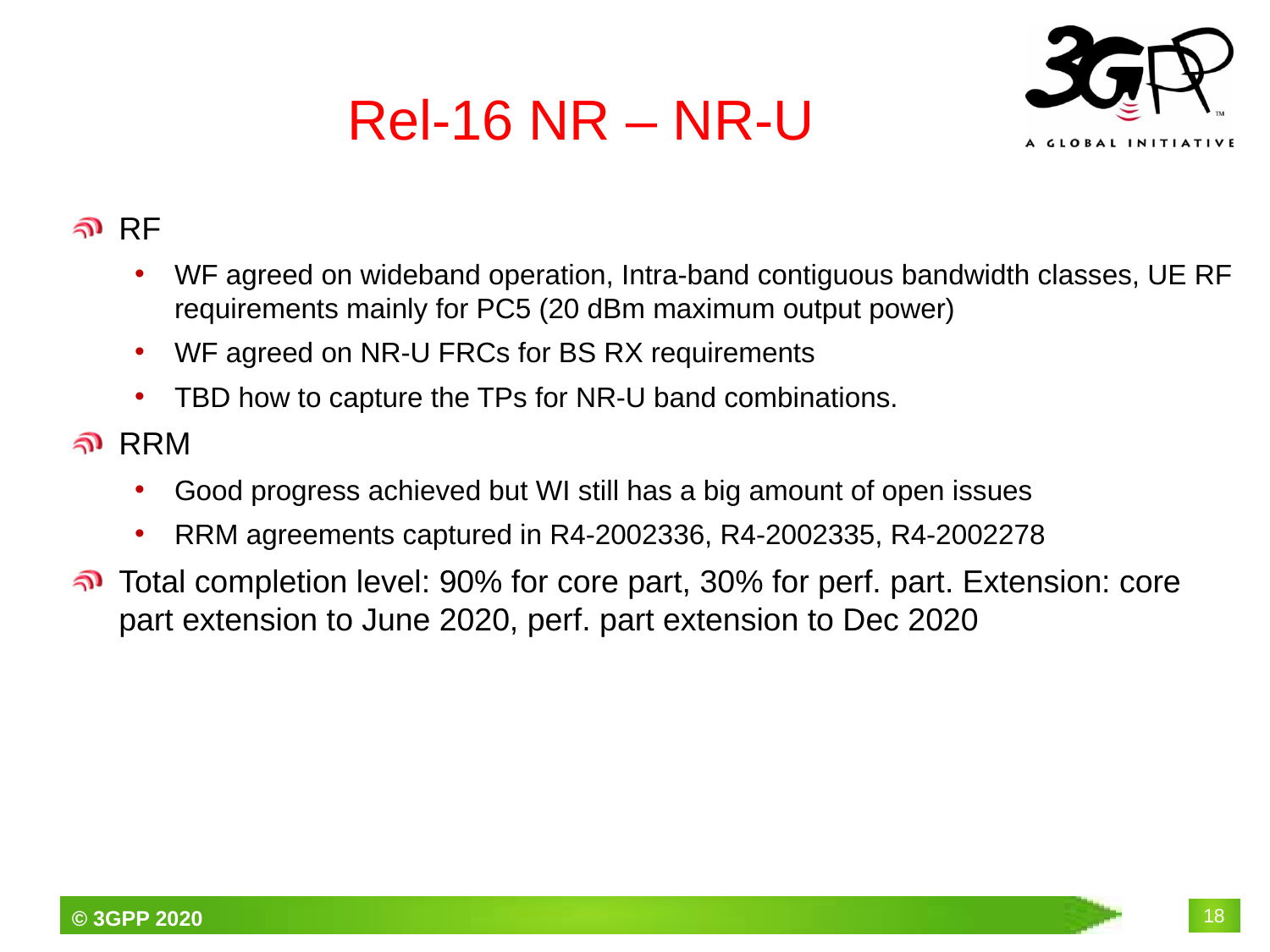

# Rel-16 NR – NR-U

RF
WF agreed on wideband operation, Intra-band contiguous bandwidth classes, UE RF requirements mainly for PC5 (20 dBm maximum output power)
WF agreed on NR-U FRCs for BS RX requirements
TBD how to capture the TPs for NR-U band combinations.
RRM
Good progress achieved but WI still has a big amount of open issues
RRM agreements captured in R4-2002336, R4-2002335, R4-2002278
Total completion level: 90% for core part, 30% for perf. part. Extension: core part extension to June 2020, perf. part extension to Dec 2020

18